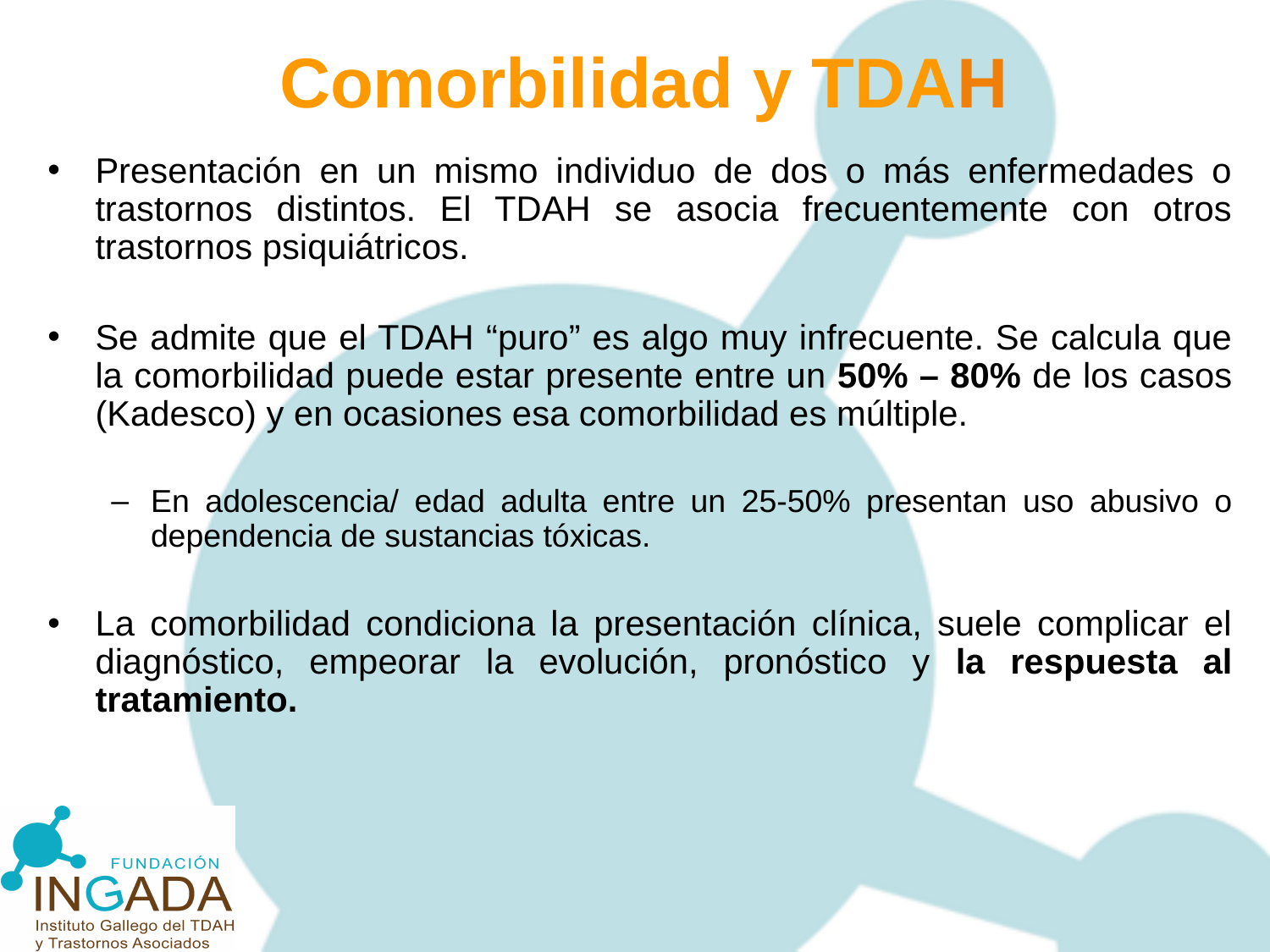

# Comorbilidad y TDAH
Presentación en un mismo individuo de dos o más enfermedades o trastornos distintos. El TDAH se asocia frecuentemente con otros trastornos psiquiátricos.

Se admite que el TDAH “puro” es algo muy infrecuente. Se calcula que la comorbilidad puede estar presente entre un 50% – 80% de los casos (Kadesco) y en ocasiones esa comorbilidad es múltiple.

En adolescencia/ edad adulta entre un 25-50% presentan uso abusivo o dependencia de sustancias tóxicas.

La comorbilidad condiciona la presentación clínica, suele complicar el diagnóstico, empeorar la evolución, pronóstico y la respuesta al tratamiento.